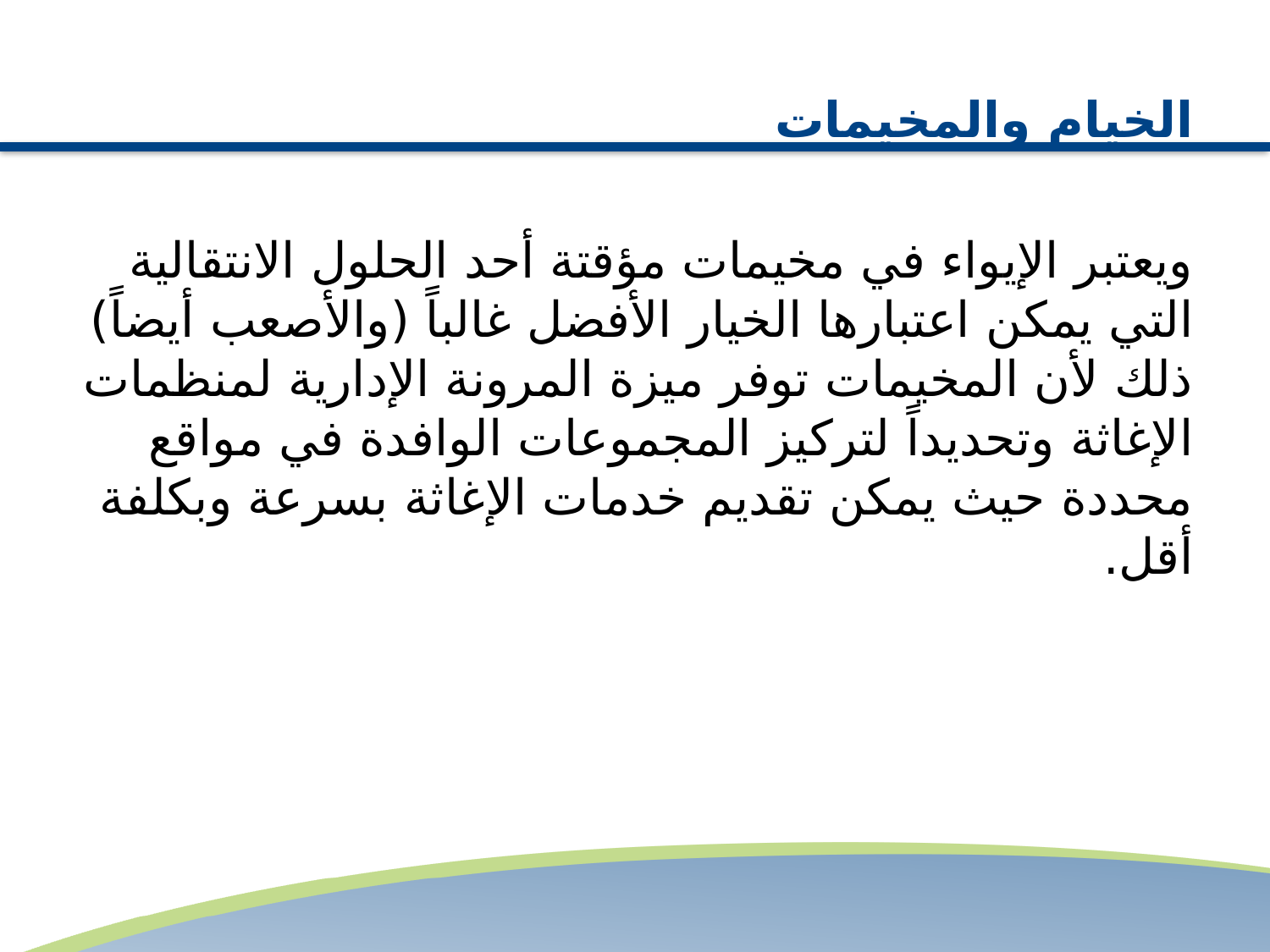

# الخيام والمخيمات
ويعتبر الإيواء في مخيمات مؤقتة أحد الحلول الانتقالية التي يمكن اعتبارها الخيار الأفضل غالباً (والأصعب أيضاً) ذلك لأن المخيمات توفر ميزة المرونة الإدارية لمنظمات الإغاثة وتحديداً لتركيز المجموعات الوافدة في مواقع محددة حيث يمكن تقديم خدمات الإغاثة بسرعة وبكلفة أقل.